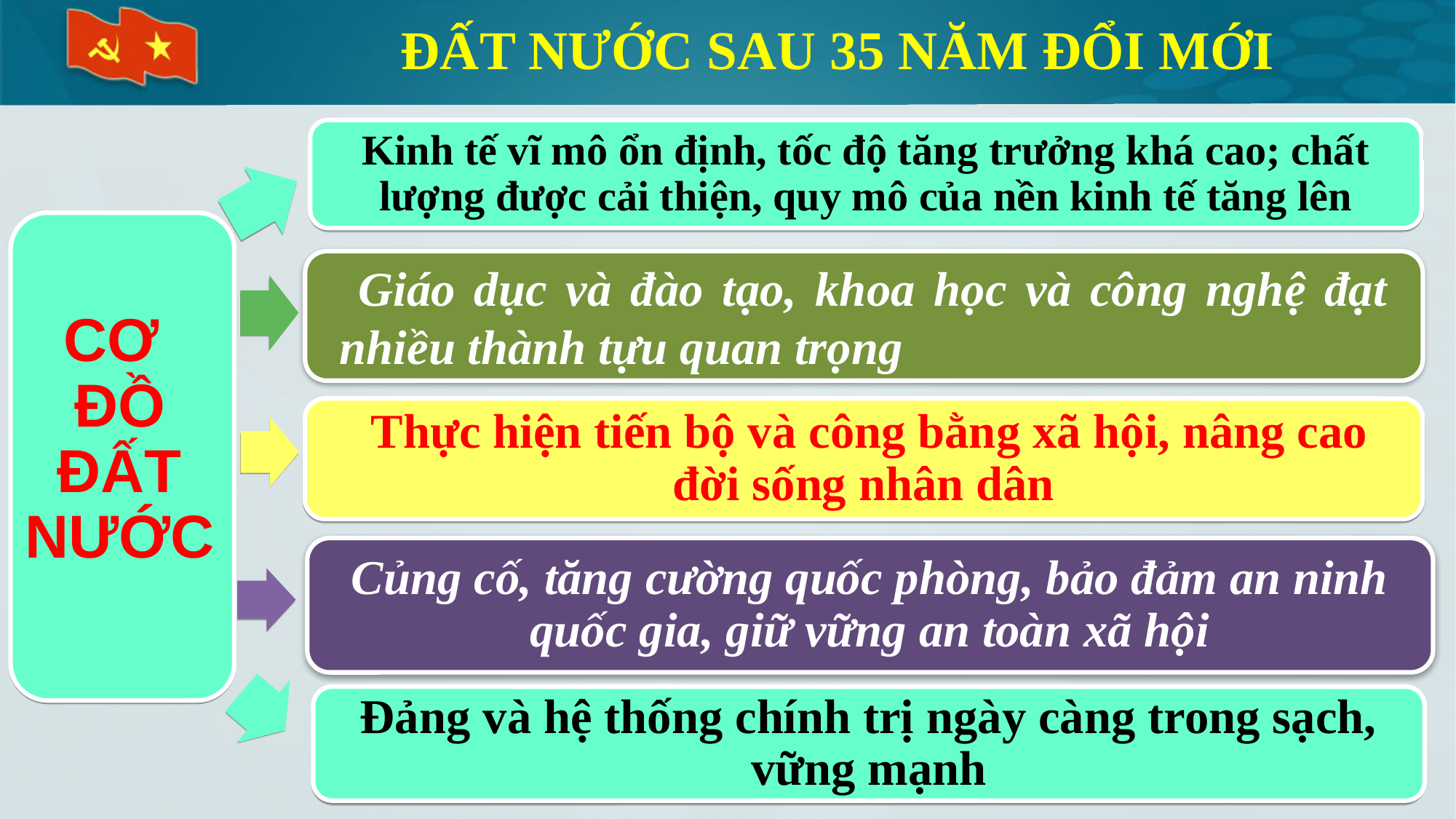

ĐẤT NƯỚC SAU 35 NĂM ĐỔI MỚI
Kinh tế vĩ mô ổn định, tốc độ tăng trưởng khá cao; chất lượng được cải thiện, quy mô của nền kinh tế tăng lên

 Giáo dục và đào tạo, khoa học và công nghệ đạt nhiều thành tựu quan trọng

CƠ
ĐỒ ĐẤT NƯỚC
 Thực hiện tiến bộ và công bằng xã hội, nâng cao đời sống nhân dân

Củng cố, tăng cường quốc phòng, bảo đảm an ninh quốc gia, giữ vững an toàn xã hội

Đảng và hệ thống chính trị ngày càng trong sạch, vững mạnh